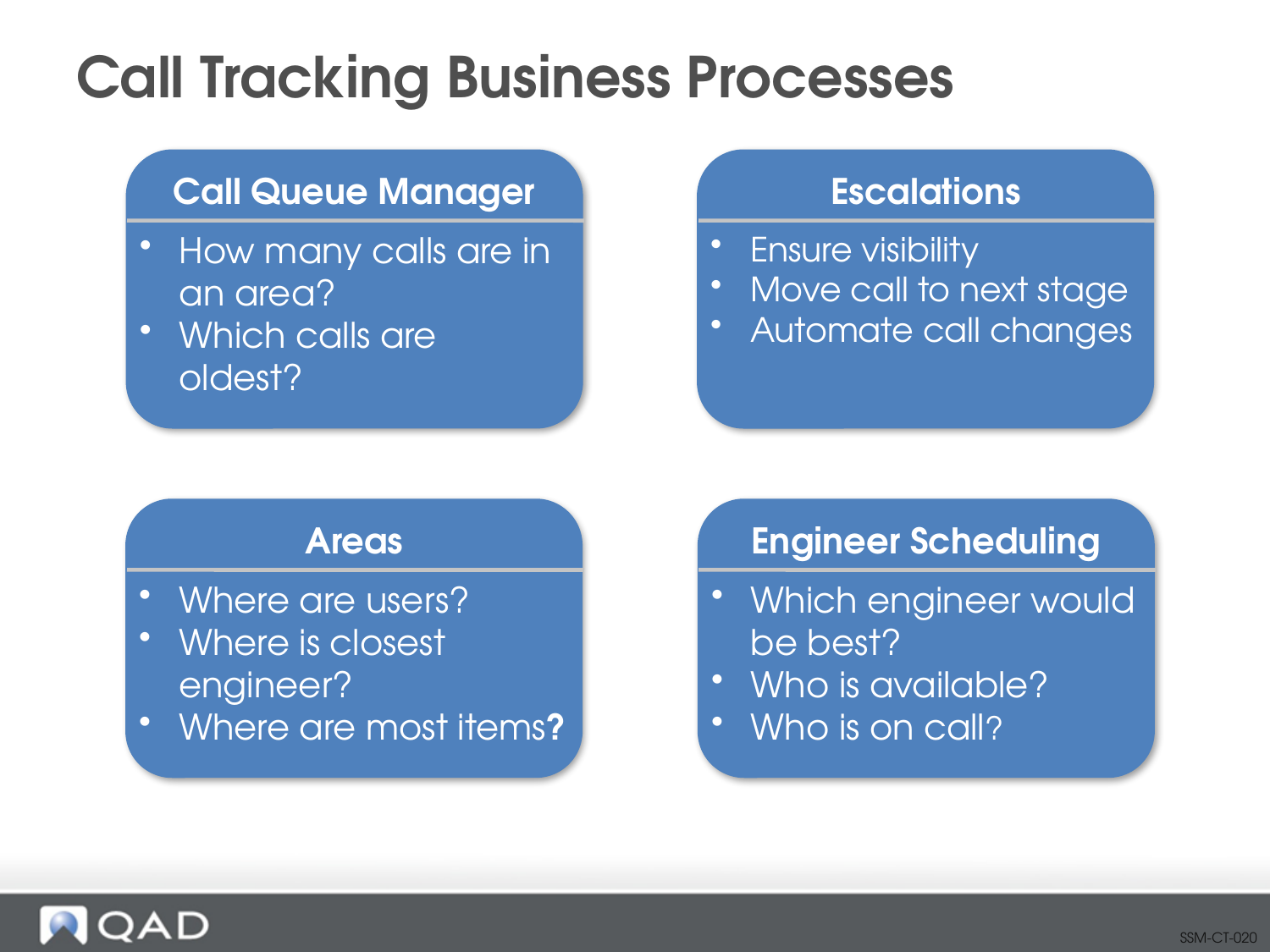

# Call Tracking Business Processes
Call Queue Manager
How many calls are in
an area?
Which calls are oldest?
Escalations

Ensure visibility
Move call to next stage
Automate call changes

Areas

Where are users?
Where is closest engineer?
Where are most items?
Engineer Scheduling
Which engineer would be best?
Who is available?
Who is on call?

SSM-CT-020